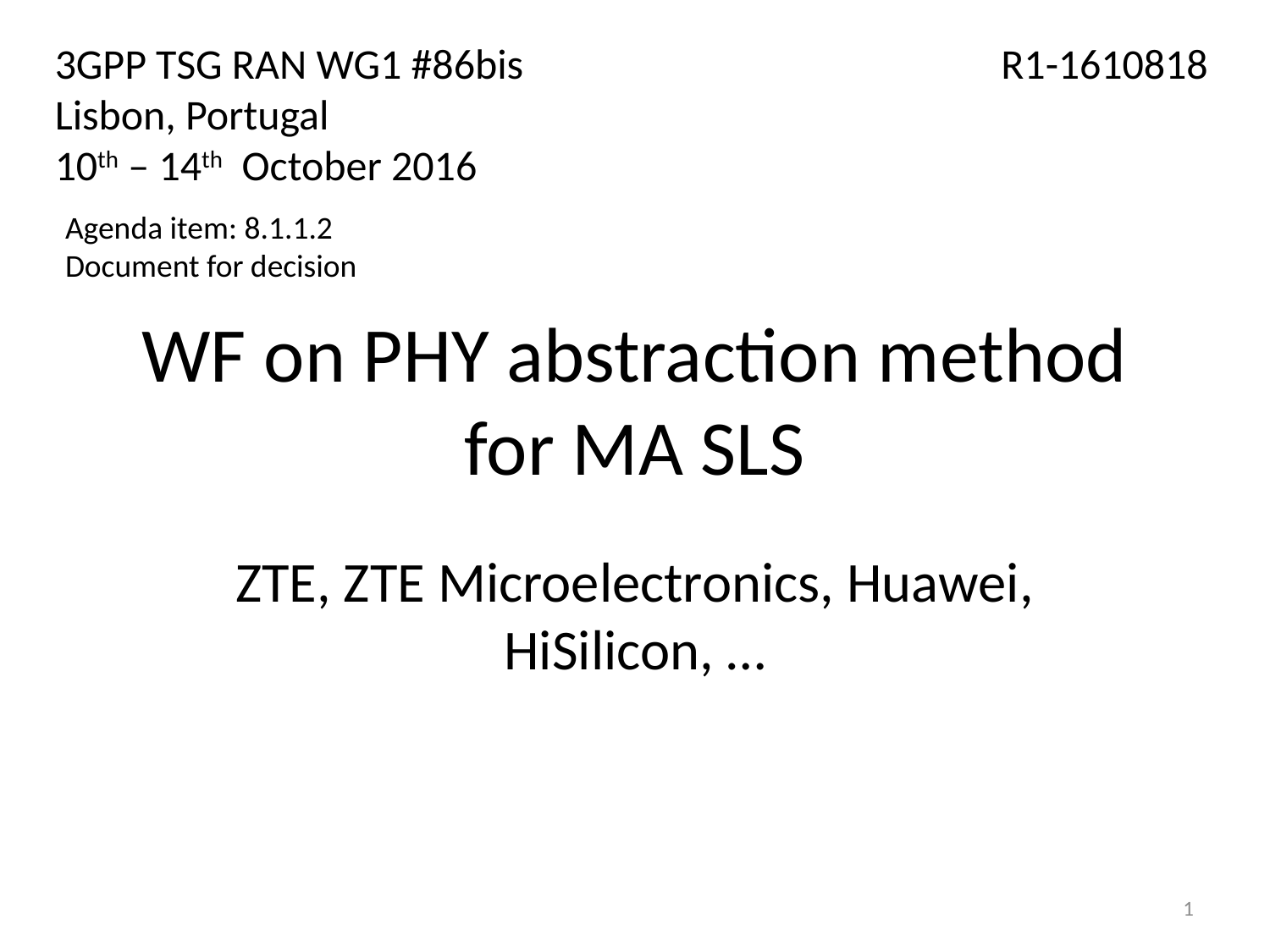

3GPP TSG RAN WG1 #86bis				      R1-1610818
Lisbon, Portugal
10th – 14th  October 2016
Agenda item: 8.1.1.2
Document for decision
# WF on PHY abstraction method for MA SLS
ZTE, ZTE Microelectronics, Huawei, HiSilicon, …
1